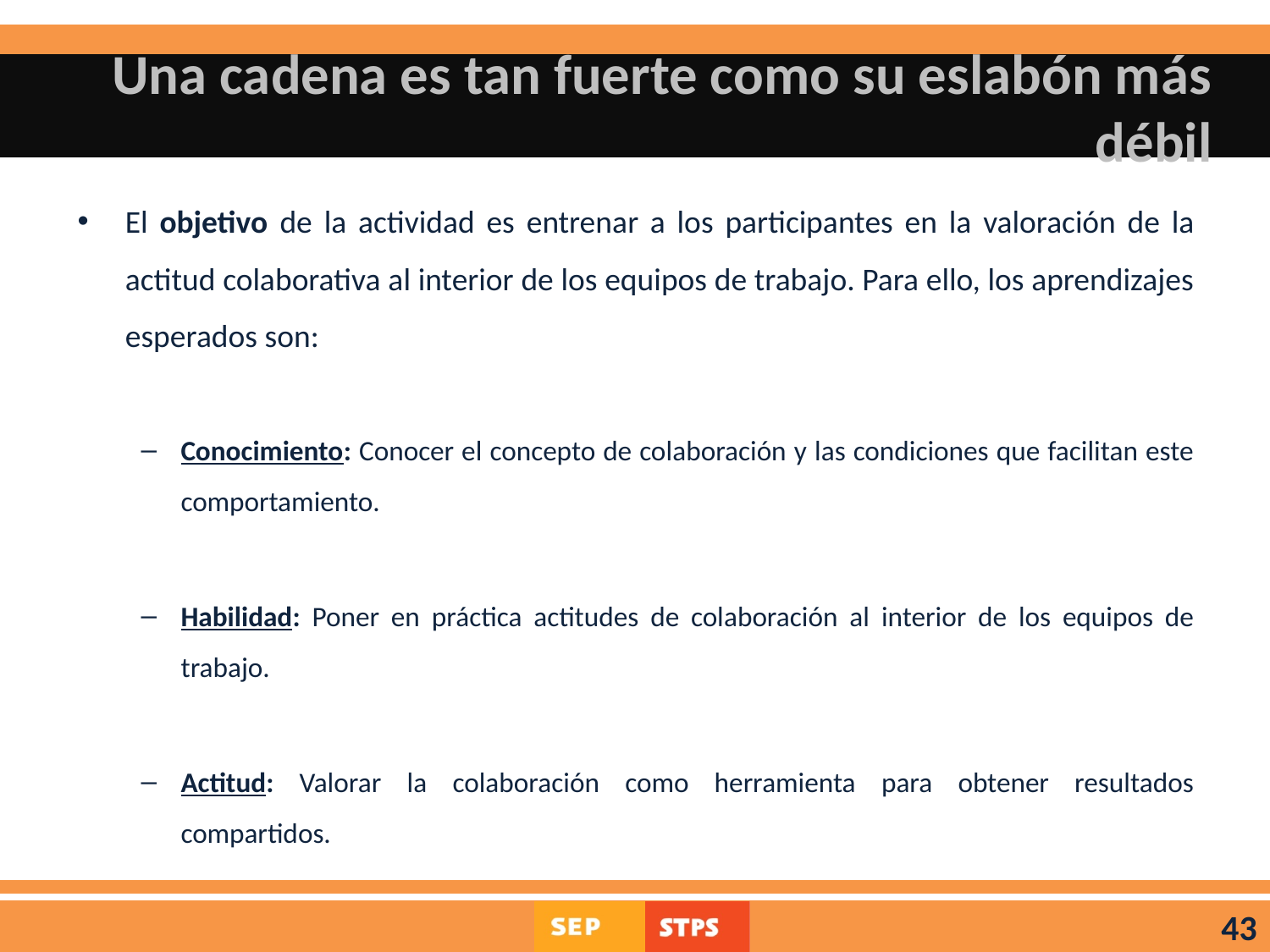

# Una cadena es tan fuerte como su eslabón más débil
El objetivo de la actividad es entrenar a los participantes en la valoración de la actitud colaborativa al interior de los equipos de trabajo. Para ello, los aprendizajes esperados son:

Conocimiento: Conocer el concepto de colaboración y las condiciones que facilitan este comportamiento.

Habilidad: Poner en práctica actitudes de colaboración al interior de los equipos de trabajo.

Actitud: Valorar la colaboración como herramienta para obtener resultados compartidos.

43